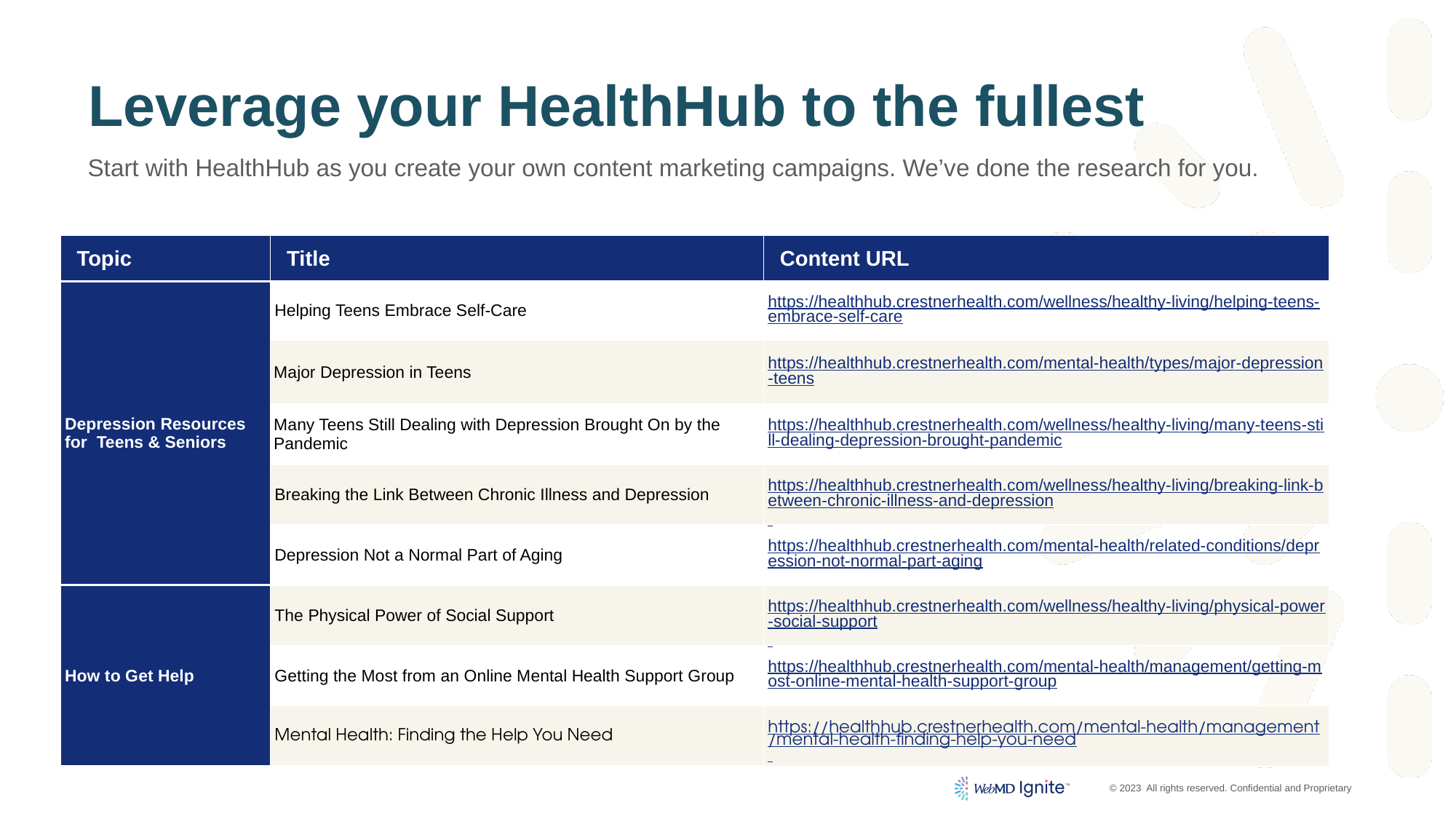

# Leverage your HealthHub to the fullest
Start with HealthHub as you create your own content marketing campaigns. We’ve done the research for you.
| Topic | Title | Content URL |
| --- | --- | --- |
| Depression Resources for Teens & Seniors | Helping Teens Embrace Self-Care | https://healthhub.crestnerhealth.com/wellness/healthy-living/helping-teens-embrace-self-care |
|  | Major Depression in Teens | https://healthhub.crestnerhealth.com/mental-health/types/major-depression-teens |
|  | Many Teens Still Dealing with Depression Brought On by the Pandemic | https://healthhub.crestnerhealth.com/wellness/healthy-living/many-teens-still-dealing-depression-brought-pandemic |
|  | Breaking the Link Between Chronic Illness and Depression | https://healthhub.crestnerhealth.com/wellness/healthy-living/breaking-link-between-chronic-illness-and-depression |
|  | Depression Not a Normal Part of Aging | https://healthhub.crestnerhealth.com/mental-health/related-conditions/depression-not-normal-part-aging |
| How to Get Help | The Physical Power of Social Support | https://healthhub.crestnerhealth.com/wellness/healthy-living/physical-power-social-support |
|  | Getting the Most from an Online Mental Health Support Group | https://healthhub.crestnerhealth.com/mental-health/management/getting-most-online-mental-health-support-group |
|  | Mental Health: Finding the Help You Need | https://healthhub.crestnerhealth.com/mental-health/management/mental-health-finding-help-you-need |